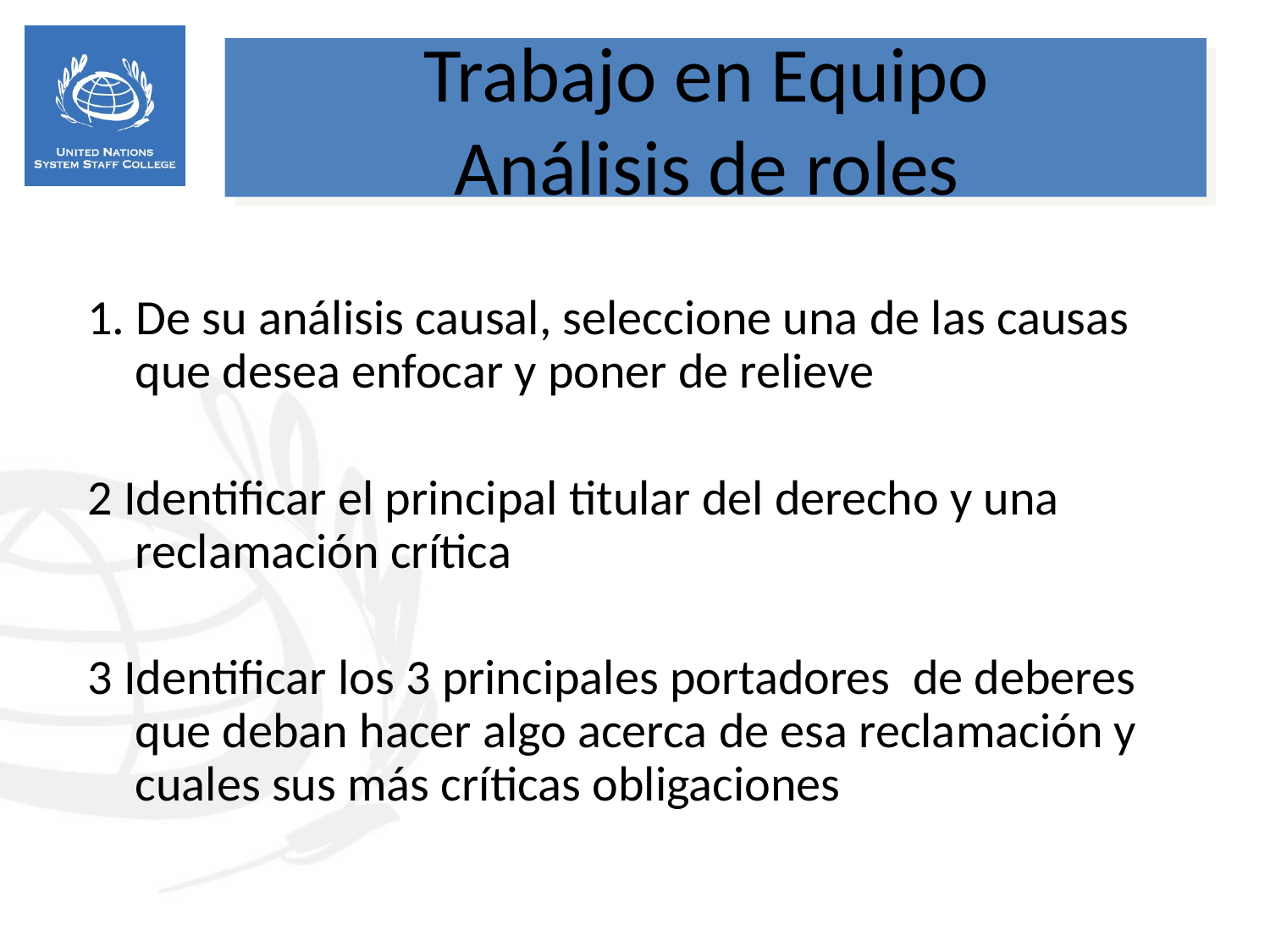

Trabajo en Equipo
Análisis de roles
1. De su análisis causal, seleccione una de las causas   que desea enfocar y poner de relieve

2 Identificar el principal titular del derecho y una reclamación crítica

3 Identificar los 3 principales portadores  de deberes que deban hacer algo acerca de esa reclamación y cuales sus más críticas obligaciones